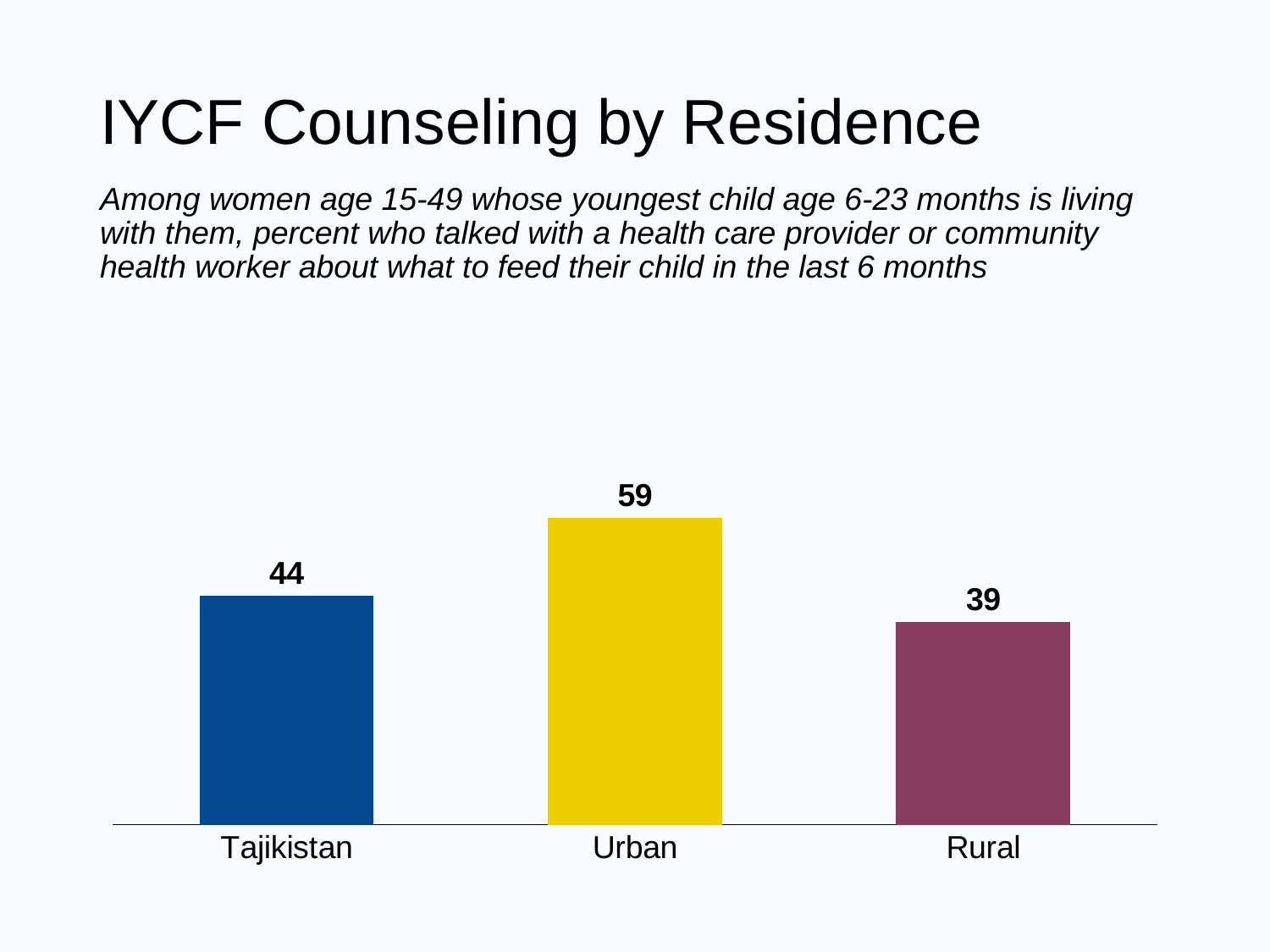

# IYCF Counseling by Residence
Among women age 15-49 whose youngest child age 6-23 months is living with them, percent who talked with a health care provider or community health worker about what to feed their child in the last 6 months

### Chart

| Category | Tajikistan |
|---|---|
| Tajikistan | 44.0 |
| Urban | 59.0 |
| Rural | 39.0 |